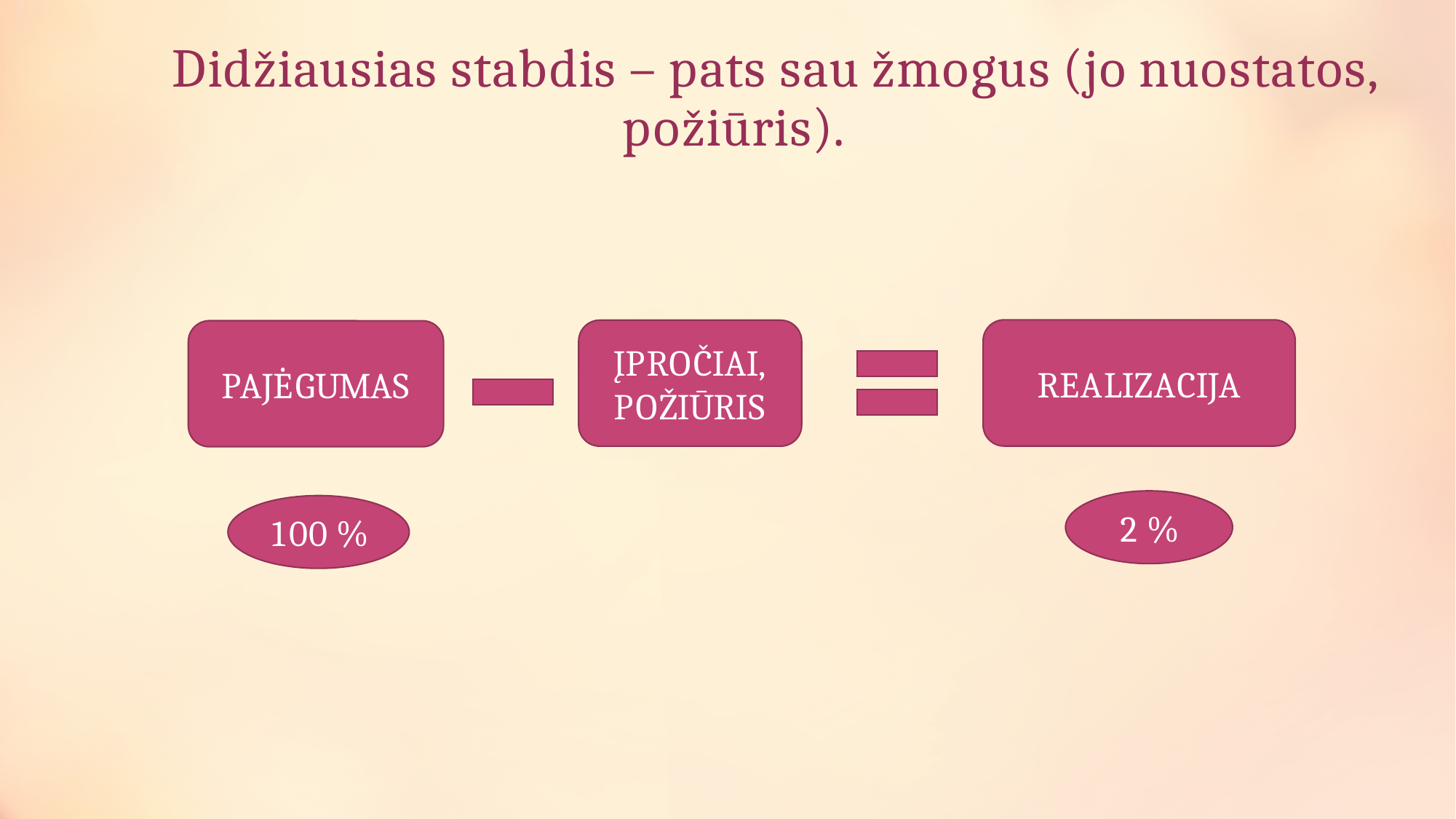

# Didžiausias stabdis – pats sau žmogus (jo nuostatos, požiūris).

REALIZACIJA
ĮPROČIAI, POŽIŪRIS
PAJĖGUMAS

2 %
100 %